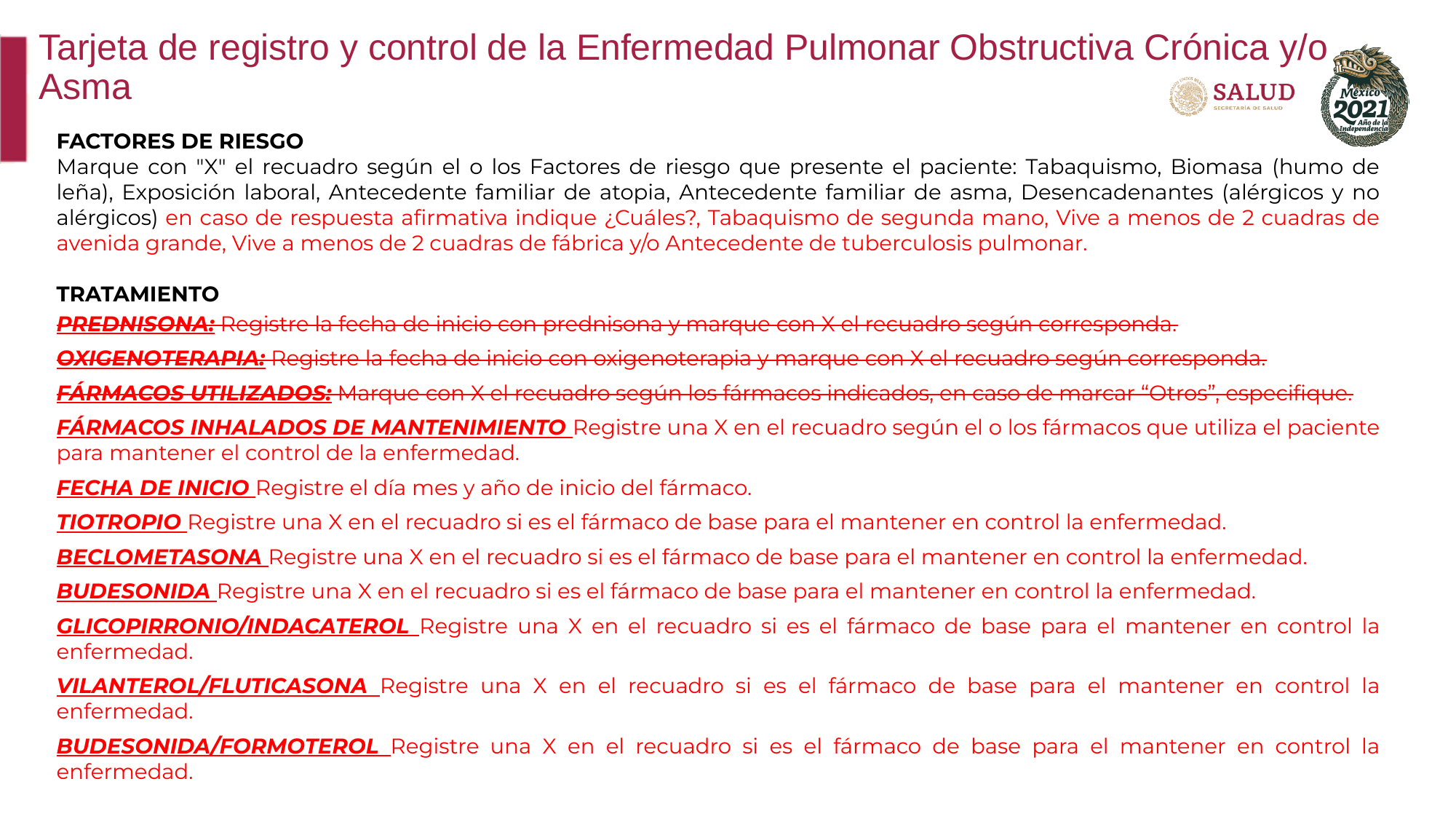

Tarjeta de registro y control de la Enfermedad Pulmonar Obstructiva Crónica y/o Asma
FACTORES DE RIESGO
Marque con "X" el recuadro según el o los Factores de riesgo que presente el paciente: Tabaquismo, Biomasa (humo de leña), Exposición laboral, Antecedente familiar de atopia, Antecedente familiar de asma, Desencadenantes (alérgicos y no alérgicos) en caso de respuesta afirmativa indique ¿Cuáles?, Tabaquismo de segunda mano, Vive a menos de 2 cuadras de avenida grande, Vive a menos de 2 cuadras de fábrica y/o Antecedente de tuberculosis pulmonar.

TRATAMIENTO
PREDNISONA: Registre la fecha de inicio con prednisona y marque con X el recuadro según corresponda.
OXIGENOTERAPIA: Registre la fecha de inicio con oxigenoterapia y marque con X el recuadro según corresponda.
FÁRMACOS UTILIZADOS: Marque con X el recuadro según los fármacos indicados, en caso de marcar “Otros”, especifique.
FÁRMACOS INHALADOS DE MANTENIMIENTO Registre una X en el recuadro según el o los fármacos que utiliza el paciente para mantener el control de la enfermedad.
FECHA DE INICIO Registre el día mes y año de inicio del fármaco.
TIOTROPIO Registre una X en el recuadro si es el fármaco de base para el mantener en control la enfermedad.
BECLOMETASONA Registre una X en el recuadro si es el fármaco de base para el mantener en control la enfermedad.
BUDESONIDA Registre una X en el recuadro si es el fármaco de base para el mantener en control la enfermedad.
GLICOPIRRONIO/INDACATEROL Registre una X en el recuadro si es el fármaco de base para el mantener en control la enfermedad.
VILANTEROL/FLUTICASONA Registre una X en el recuadro si es el fármaco de base para el mantener en control la enfermedad.
BUDESONIDA/FORMOTEROL Registre una X en el recuadro si es el fármaco de base para el mantener en control la enfermedad.